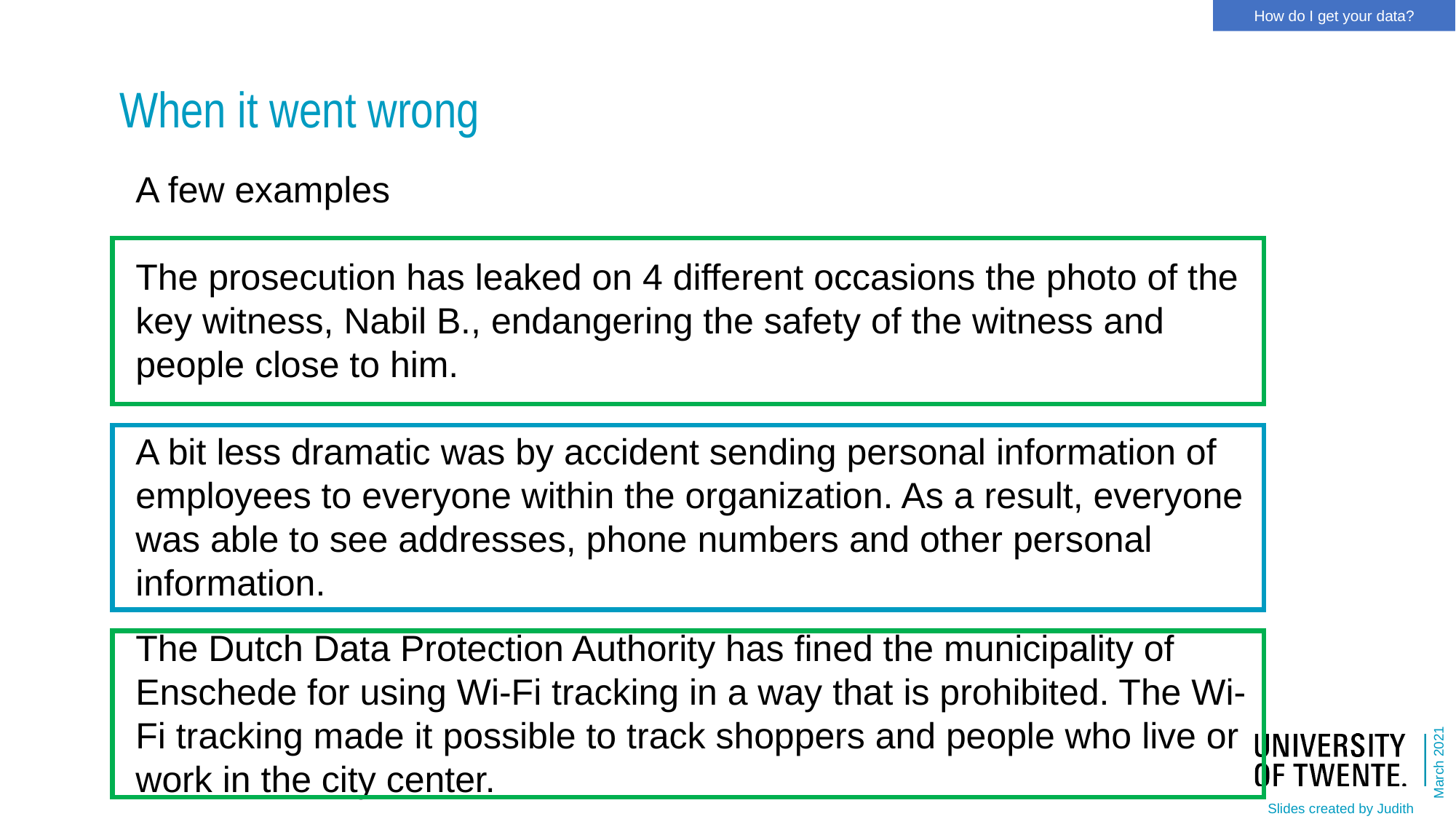

How do I get your data?
When it went wrong
A few examples

The prosecution has leaked on 4 different occasions the photo of the key witness, Nabil B., endangering the safety of the witness and people close to him.

A bit less dramatic was by accident sending personal information of employees to everyone within the organization. As a result, everyone was able to see addresses, phone numbers and other personal information.

The Dutch Data Protection Authority has fined the municipality of Enschede for using Wi-Fi tracking in a way that is prohibited. The Wi-Fi tracking made it possible to track shoppers and people who live or work in the city center.